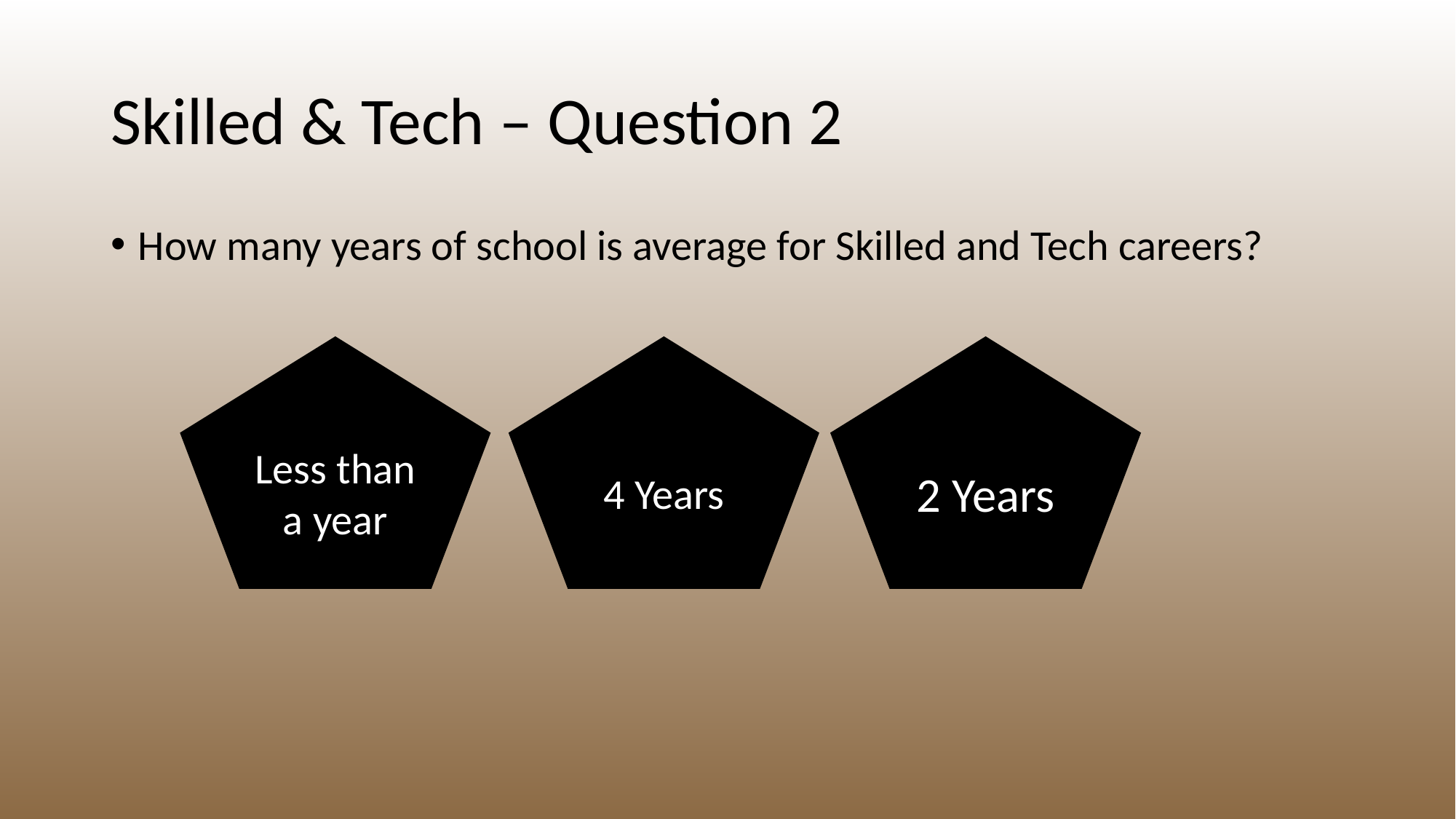

# Skilled & Tech – Question 2
How many years of school is average for Skilled and Tech careers?
Less than a year
4 Years
2 Years